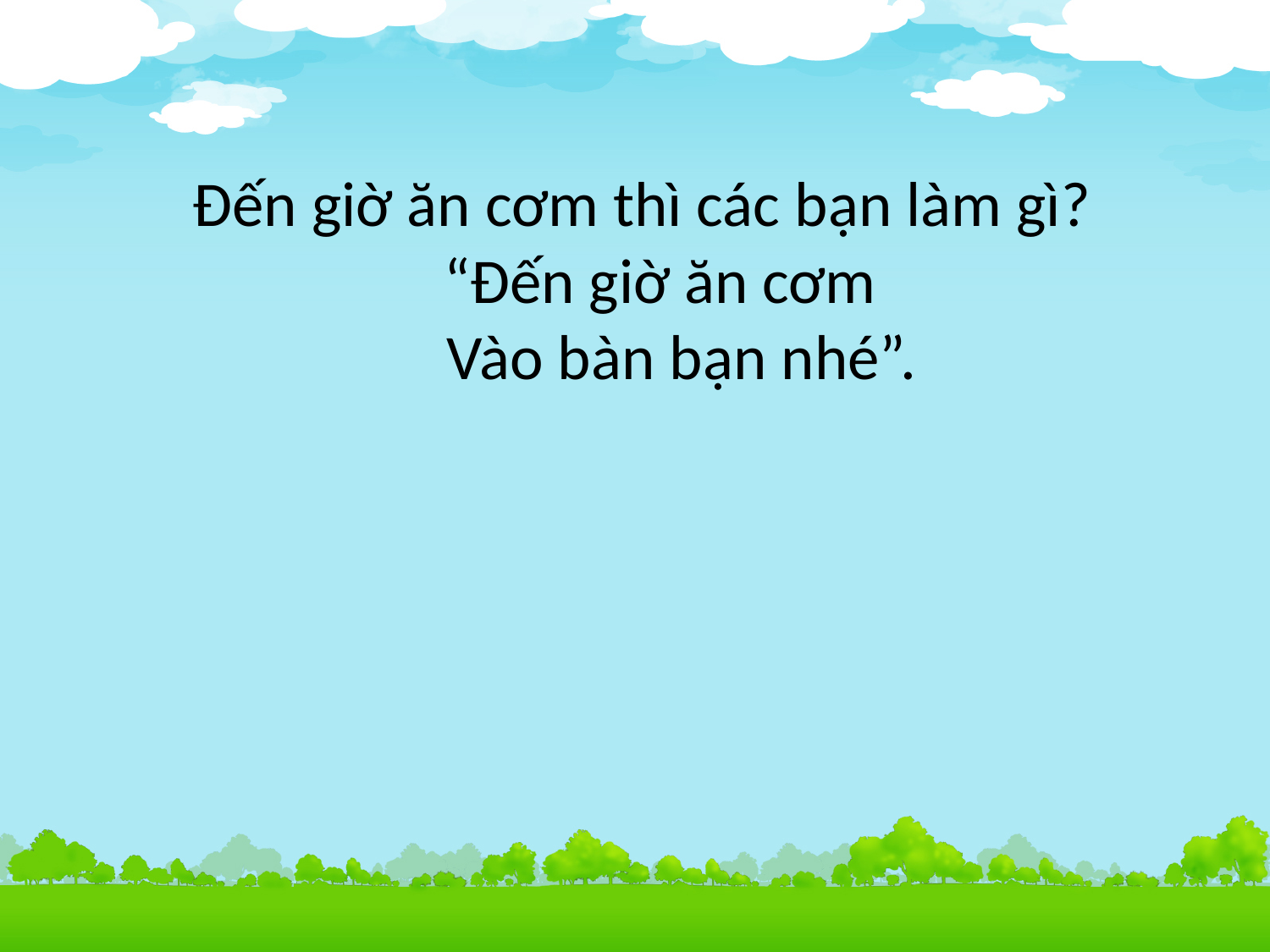

# Đến giờ ăn cơm thì các bạn làm gì? “Đến giờ ăn cơm Vào bàn bạn nhé”.